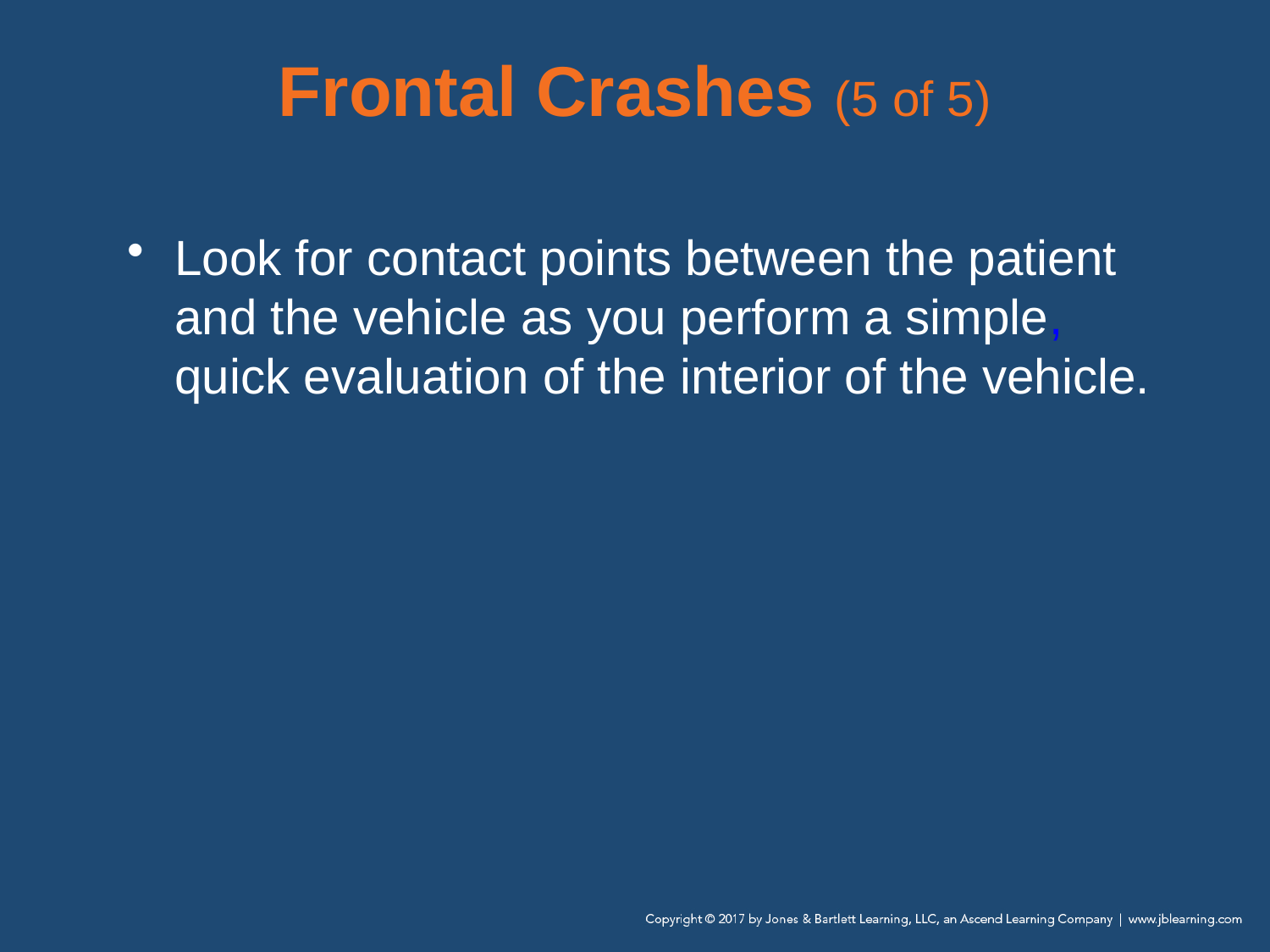

# Frontal Crashes (5 of 5)
Look for contact points between the patient and the vehicle as you perform a simple, quick evaluation of the interior of the vehicle.